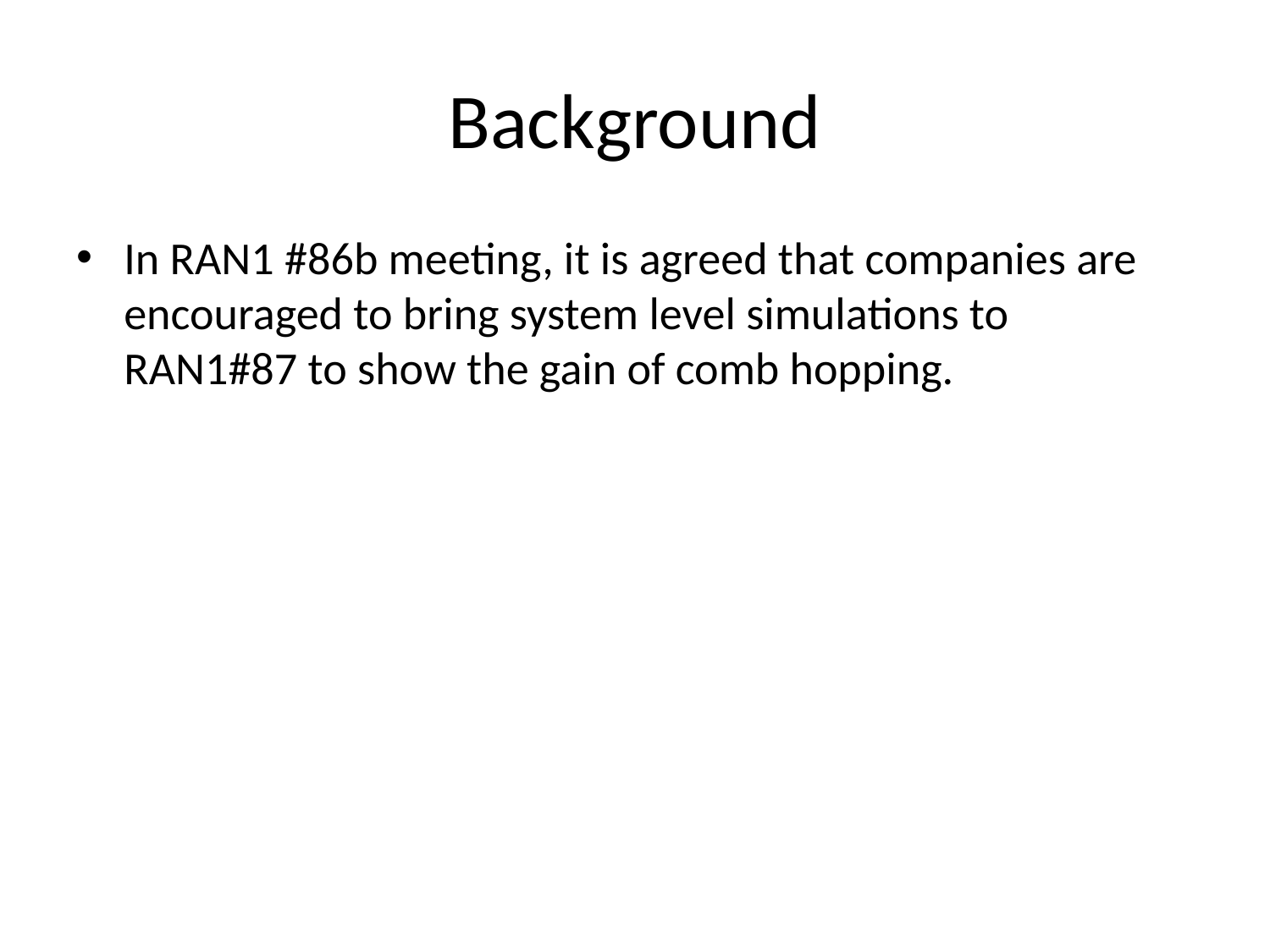

# Background
In RAN1 #86b meeting, it is agreed that companies are encouraged to bring system level simulations to RAN1#87 to show the gain of comb hopping.